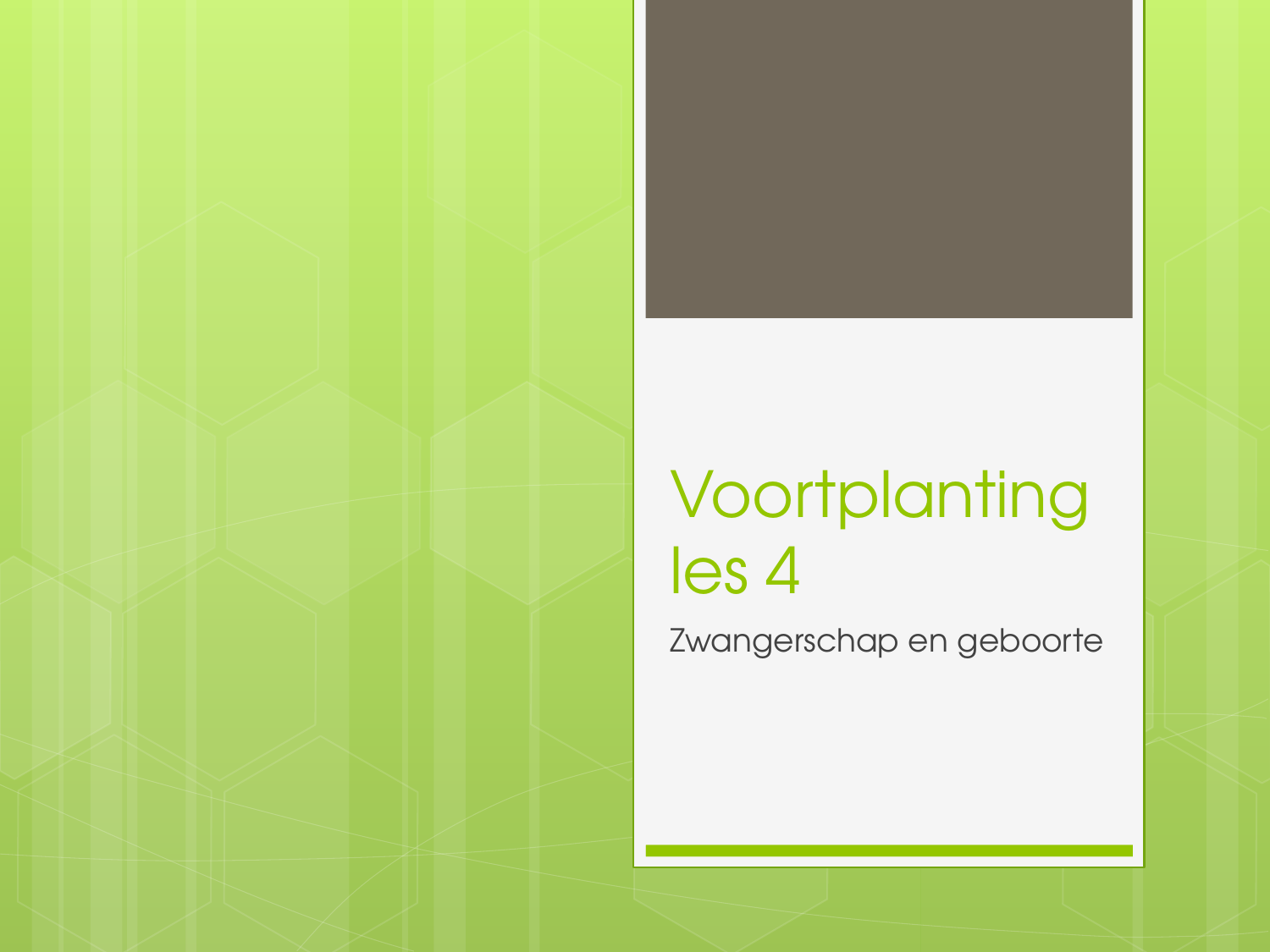

# Voortplanting les 4
Zwangerschap en geboorte